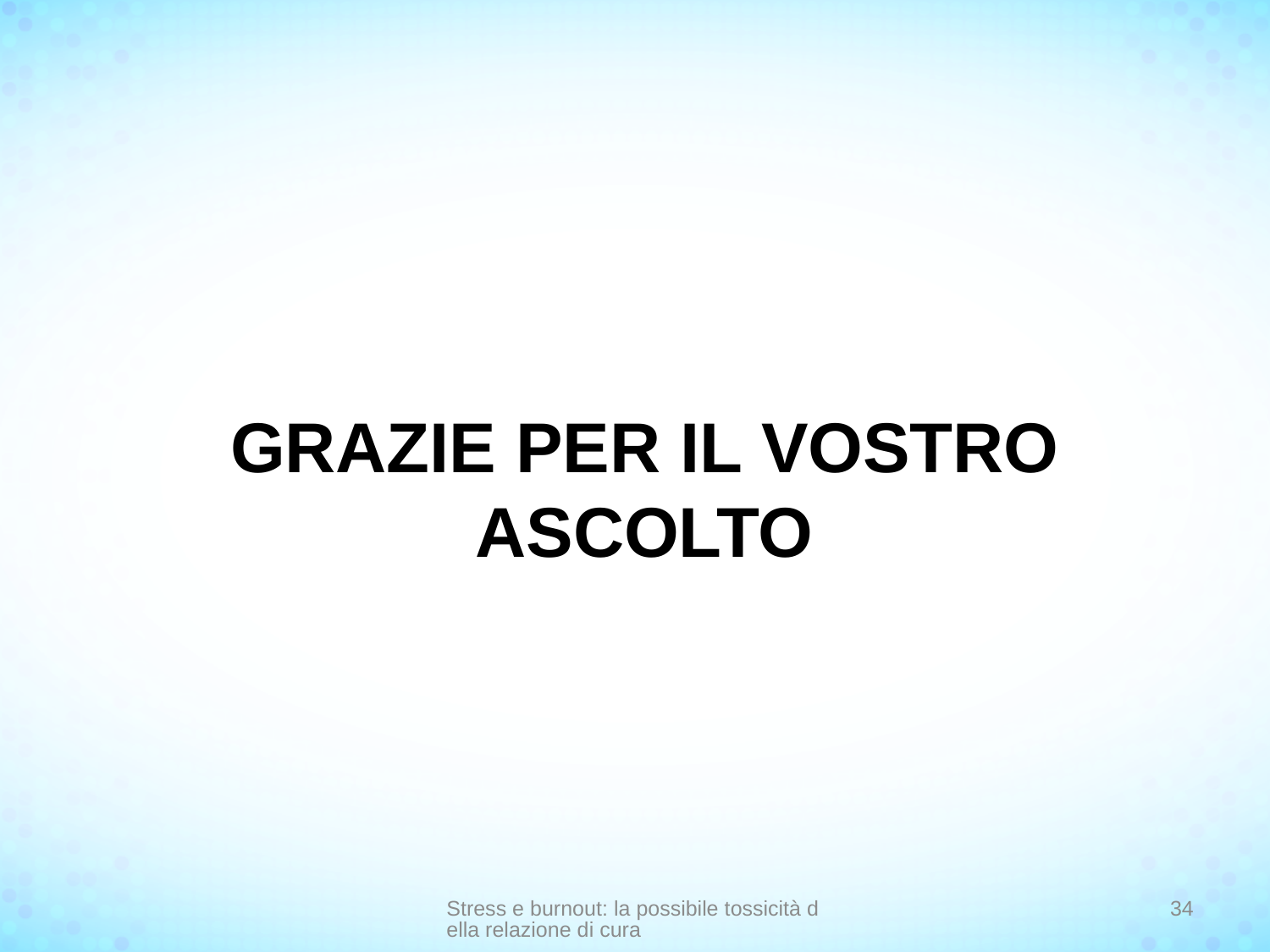

# GRAZIE PER IL VOSTRO ASCOLTO
Stress e burnout: la possibile tossicità della relazione di cura
34